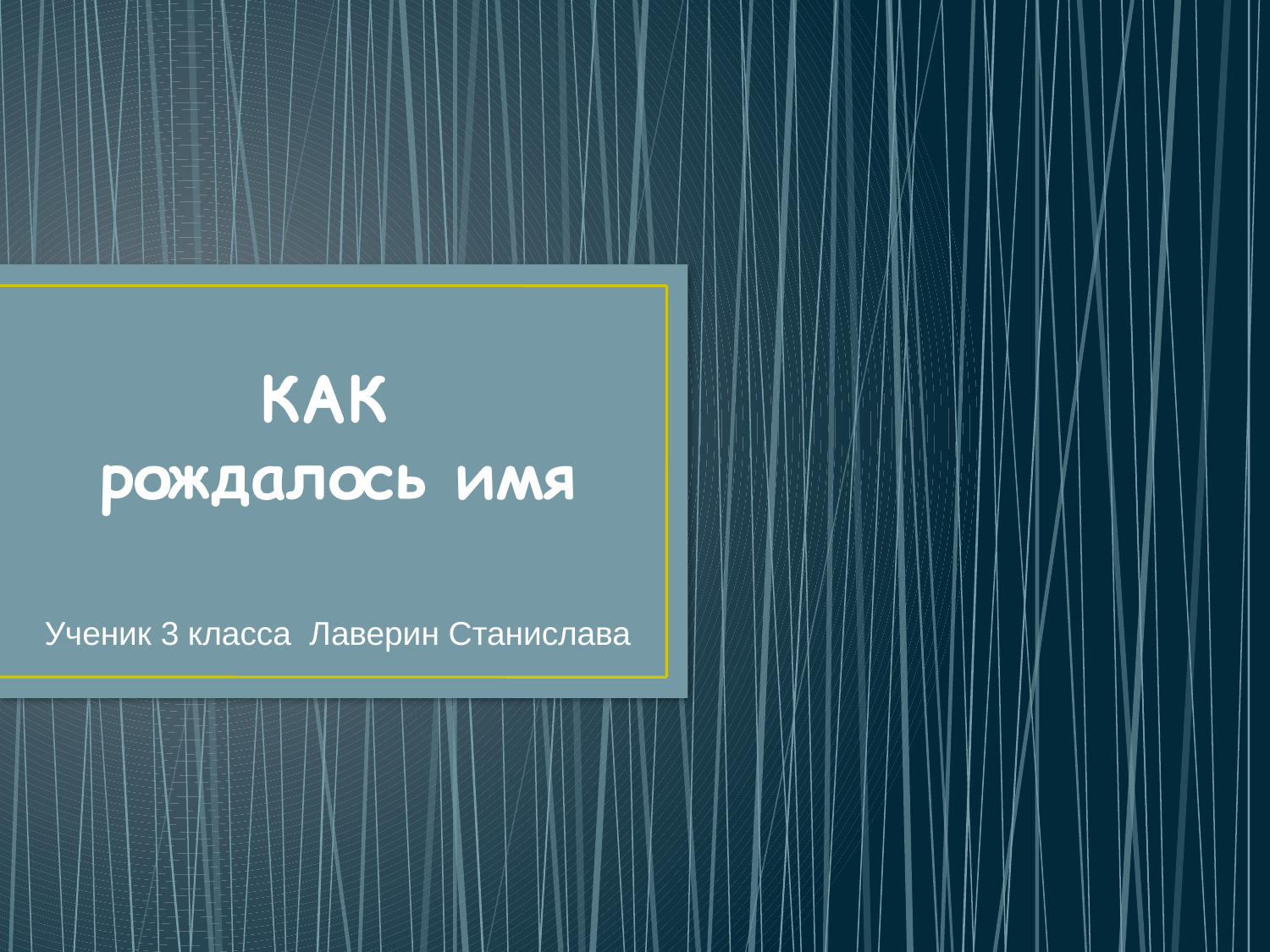

# КАК рождалось имя
Ученик 3 класса  Лаверин Станислава